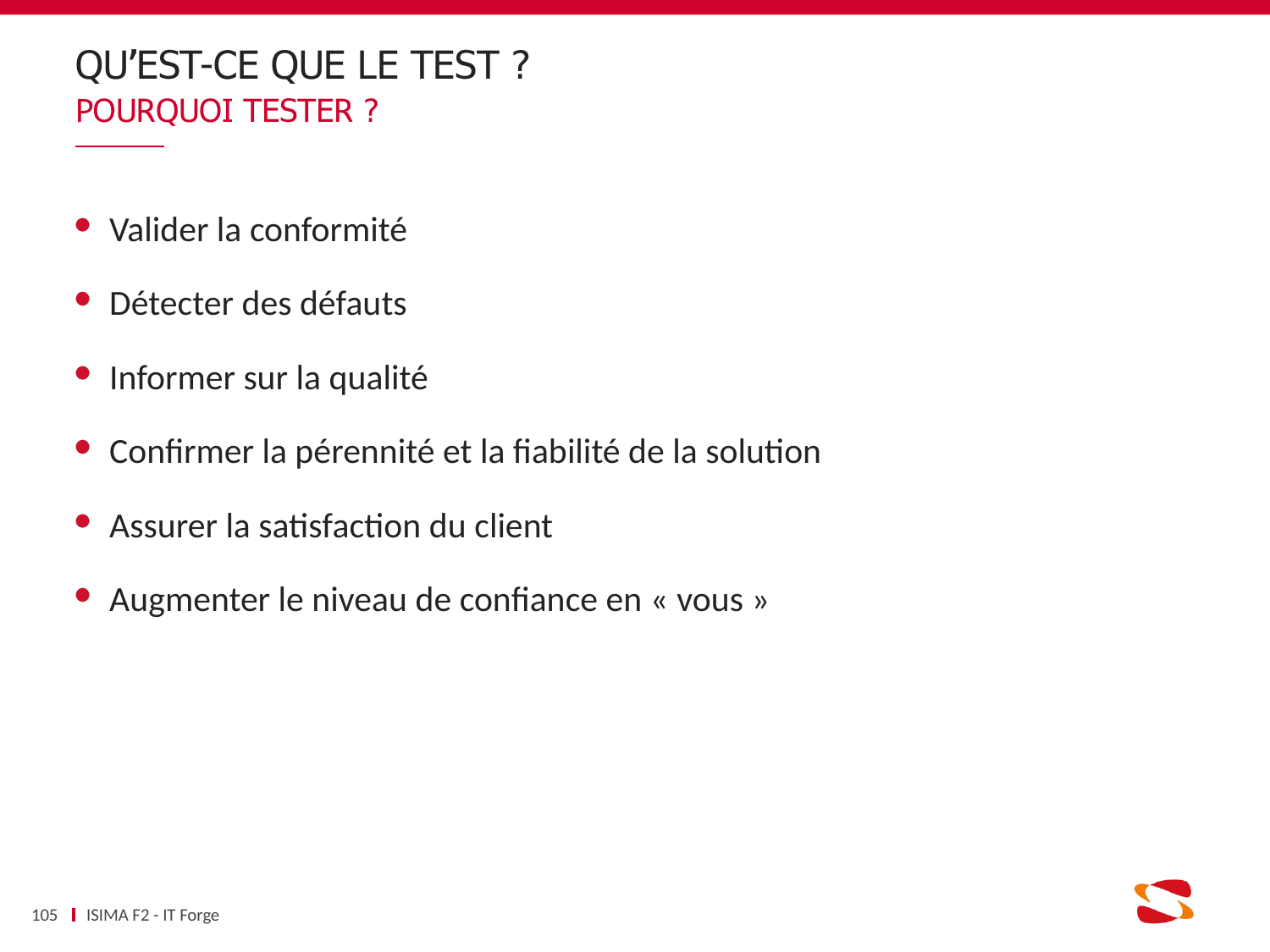

# Qu’est-ce que le test ?
Pourquoi TESTER ?
Valider la conformité
Détecter des défauts
Informer sur la qualité
Confirmer la pérennité et la fiabilité de la solution
Assurer la satisfaction du client
Augmenter le niveau de confiance en « vous »
105
ISIMA F2 - IT Forge